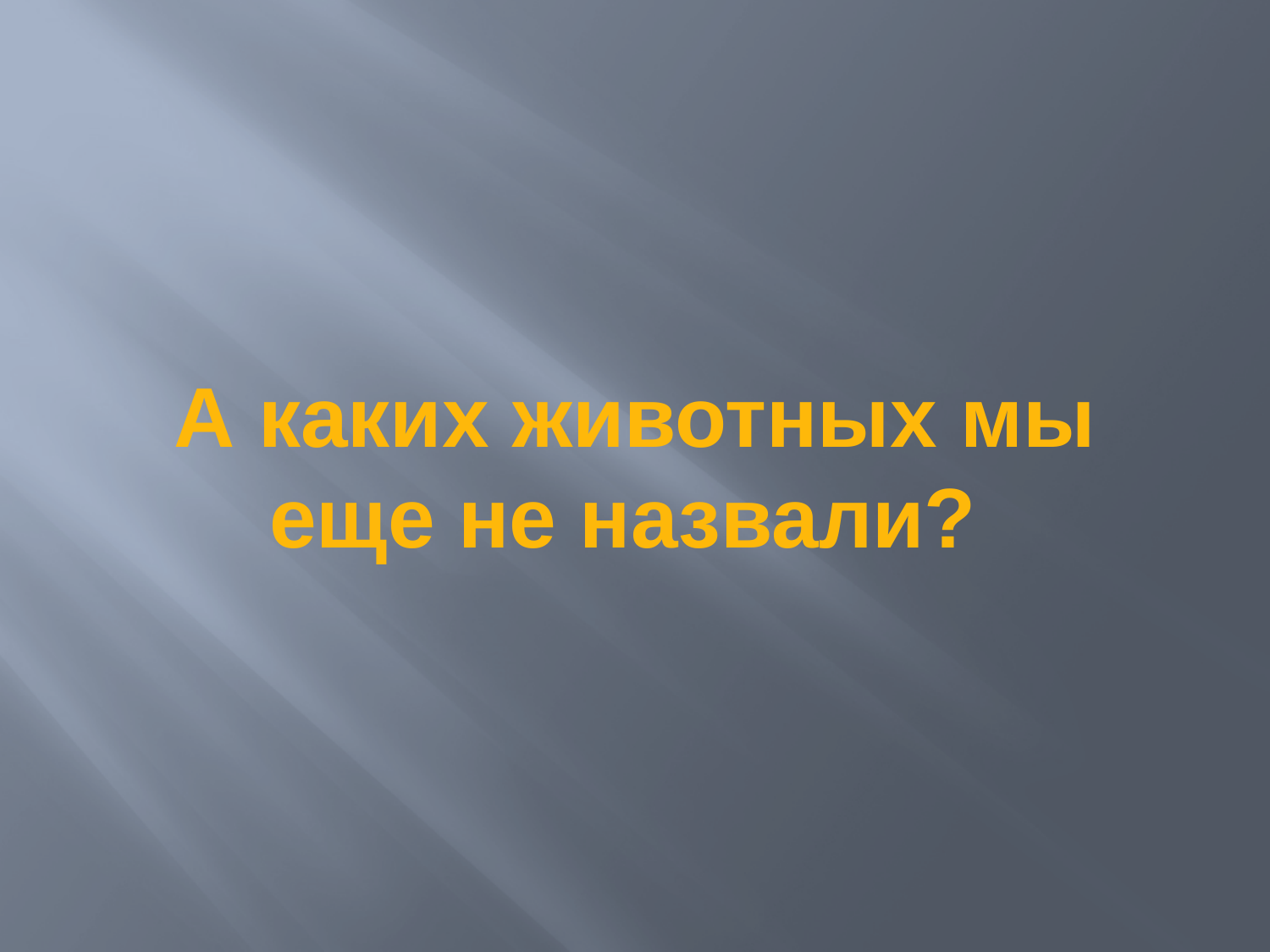

А каких животных мы еще не назвали?